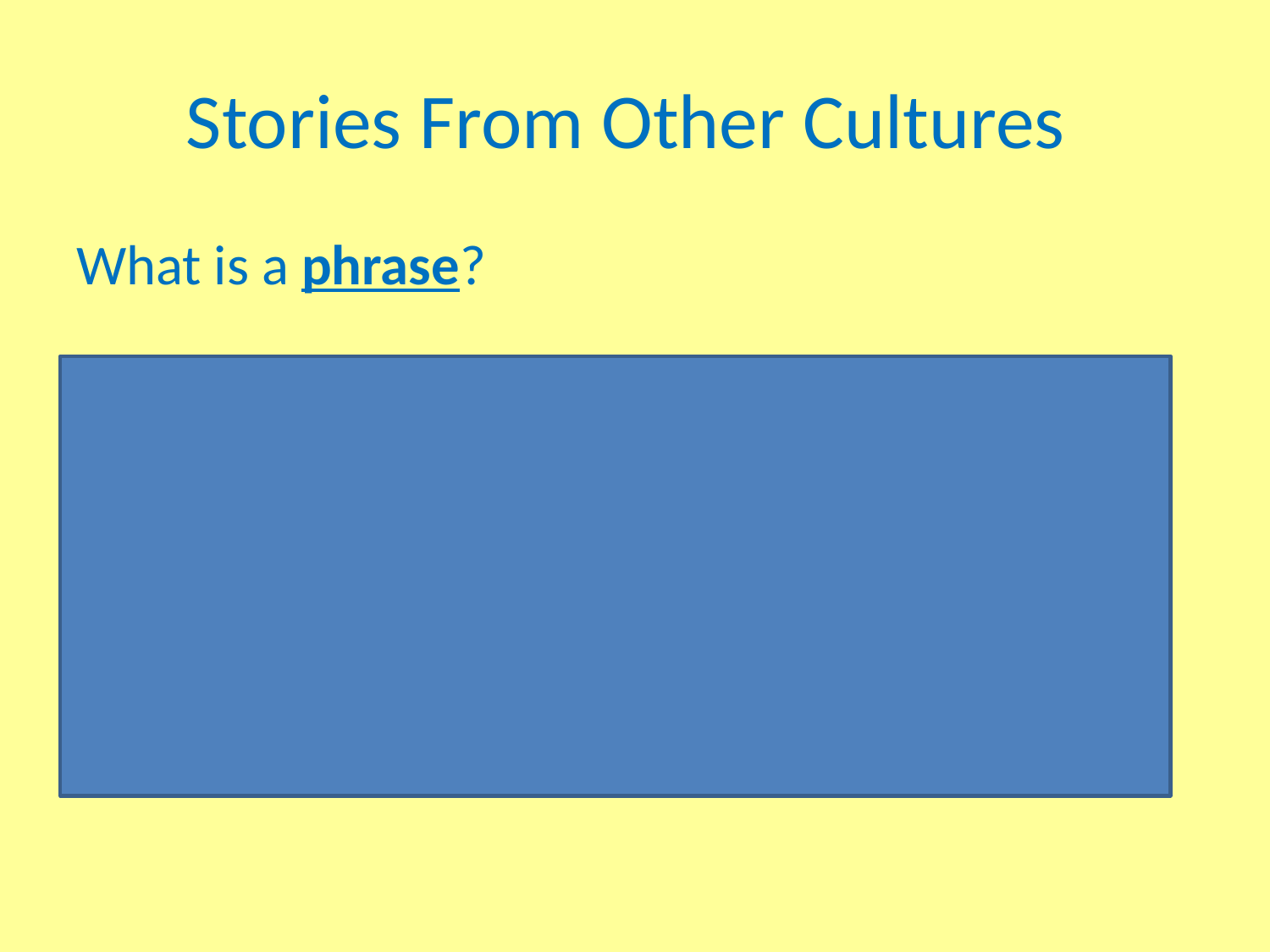

# Stories From Other Cultures
What is a phrase?

A group of words that form part of a sentence
e.g.
through the deep, dark wood
(it doesn’t make sense on its own and there is no subordinating conjunction)